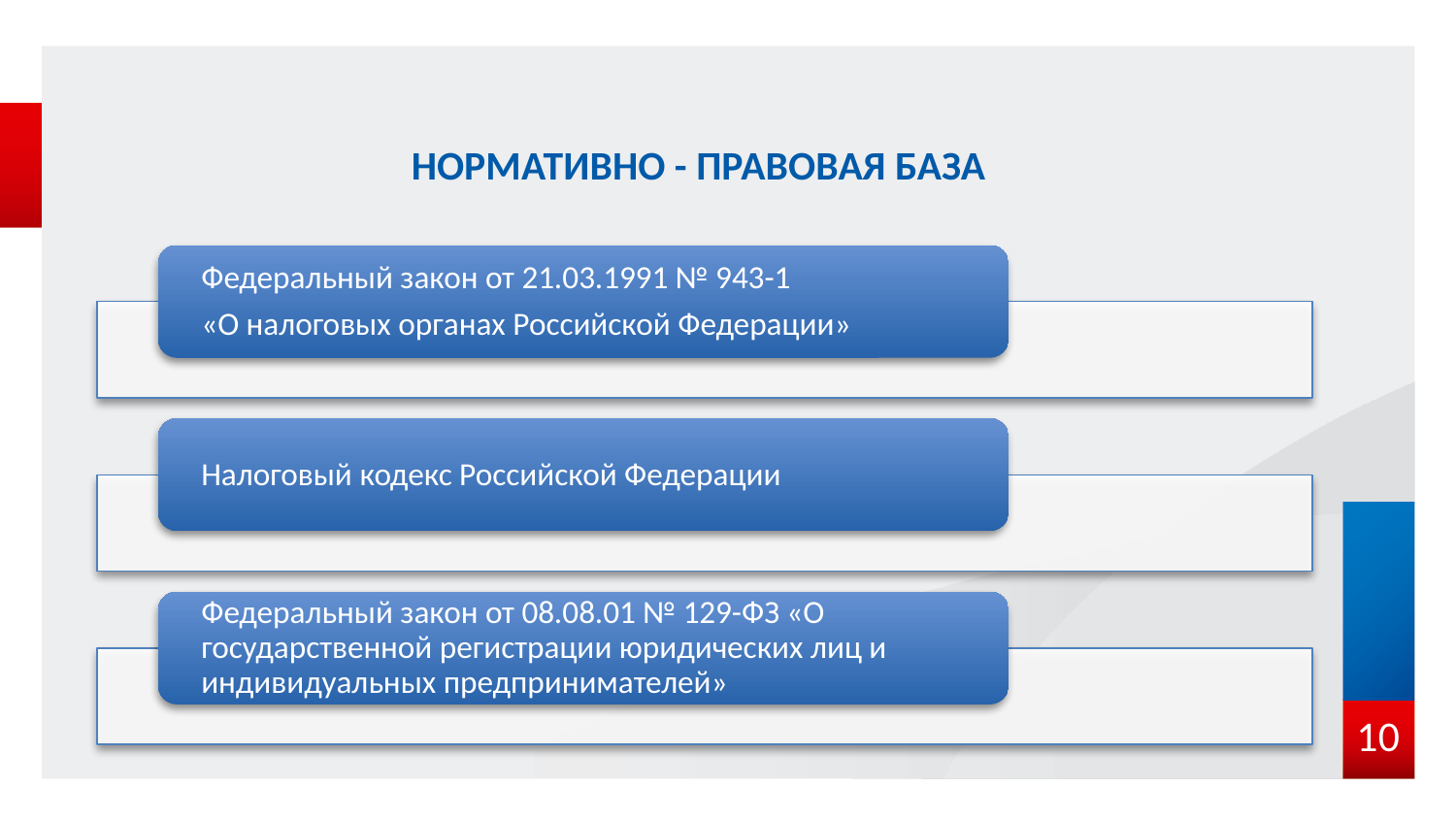

# НОРМАТИВНО - ПРАВОВАЯ БАЗА
Федеральный закон от 21.03.1991 № 943-1
«О налоговых органах Российской Федерации»
Налоговый кодекс Российской Федерации
Федеральный закон от 08.08.01 № 129-ФЗ «О государственной регистрации юридических лиц и индивидуальных предпринимателей»
10